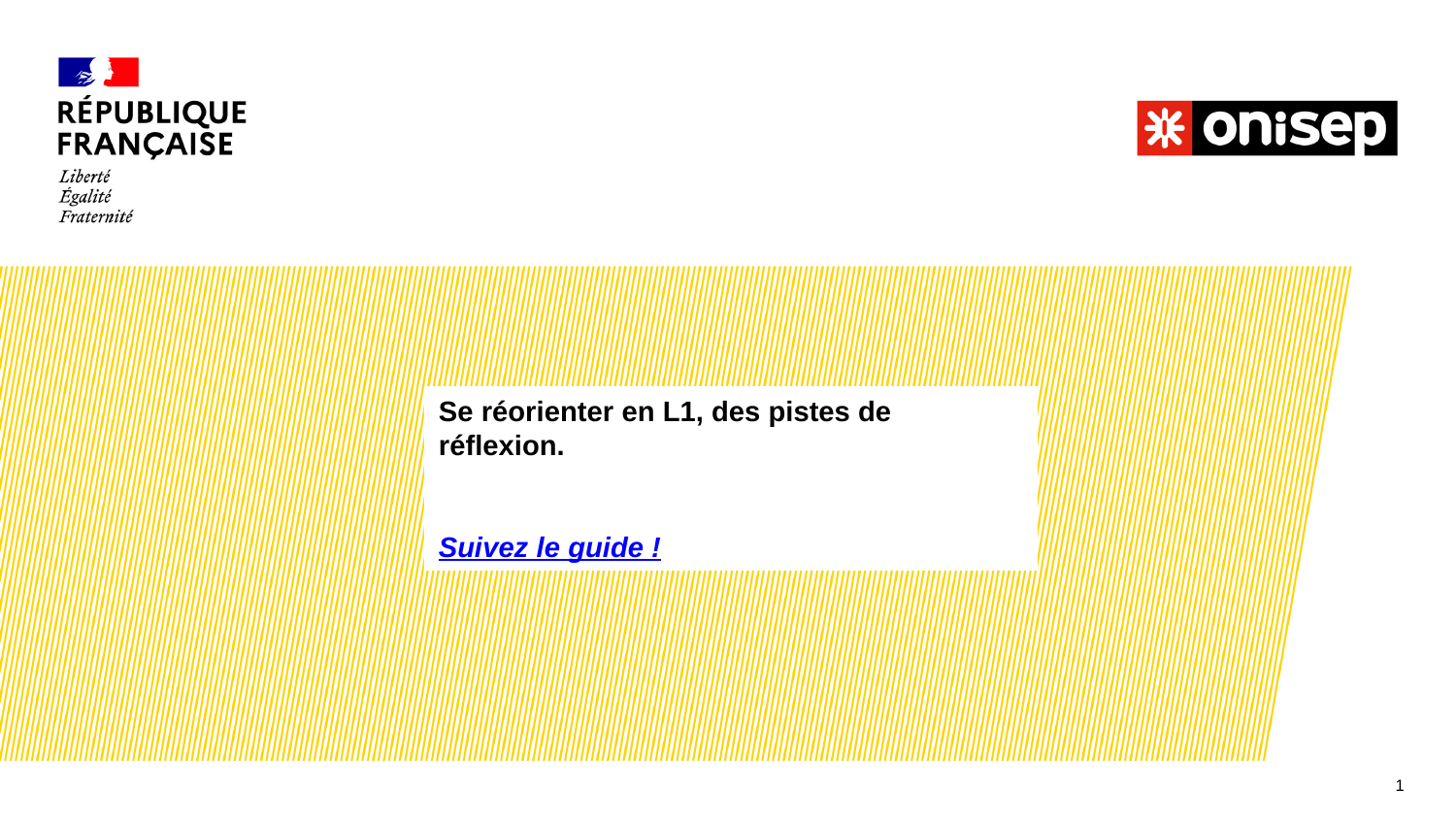

Se réorienter en L1, des pistes de réflexion.

                                              Suivez le guide !
1